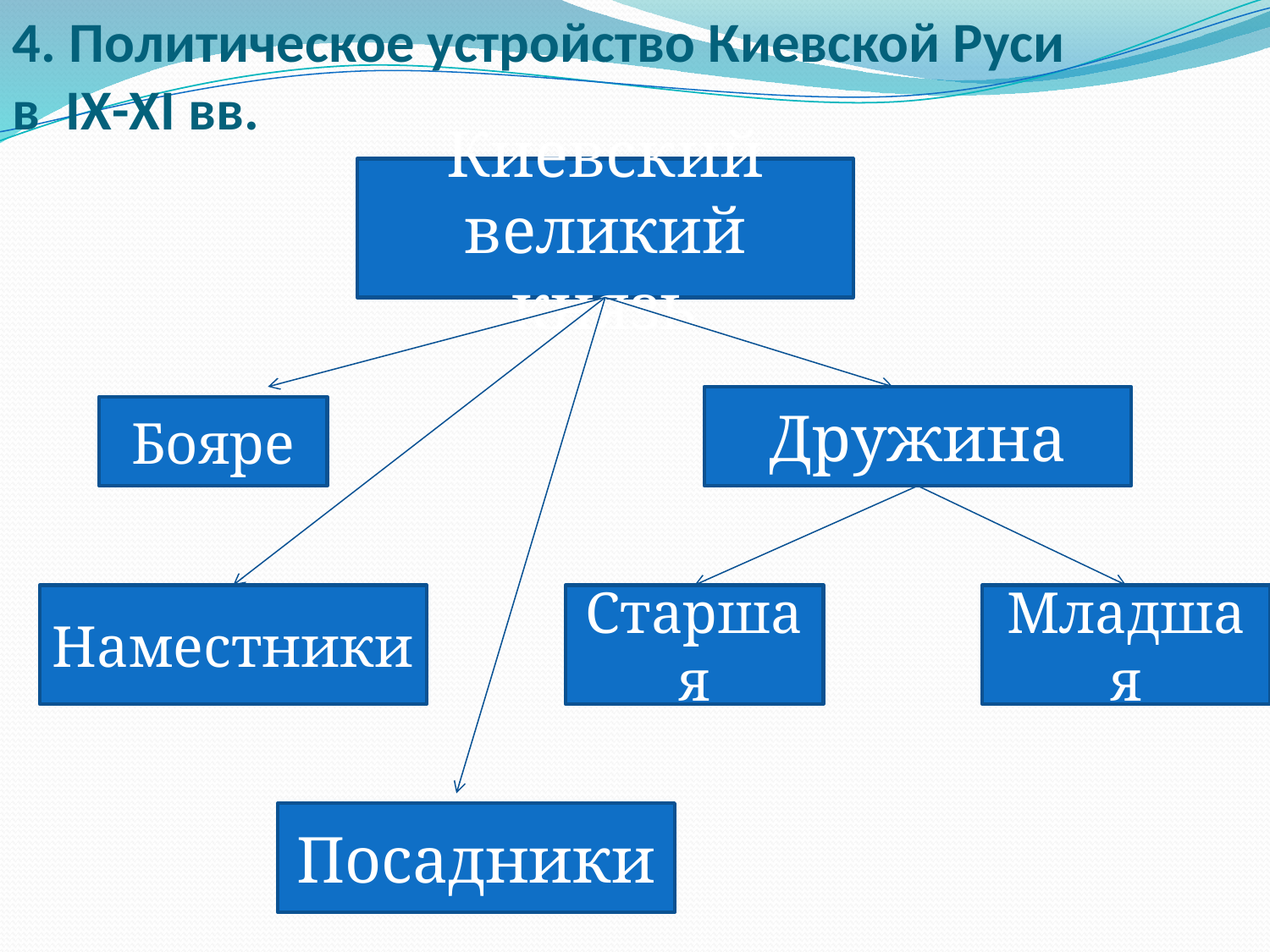

4. Политическое устройство Киевской Руси в  IX-XI вв.
#
Киевский великий князь
Дружина
Бояре
Наместники
Старшая
Младшая
Посадники